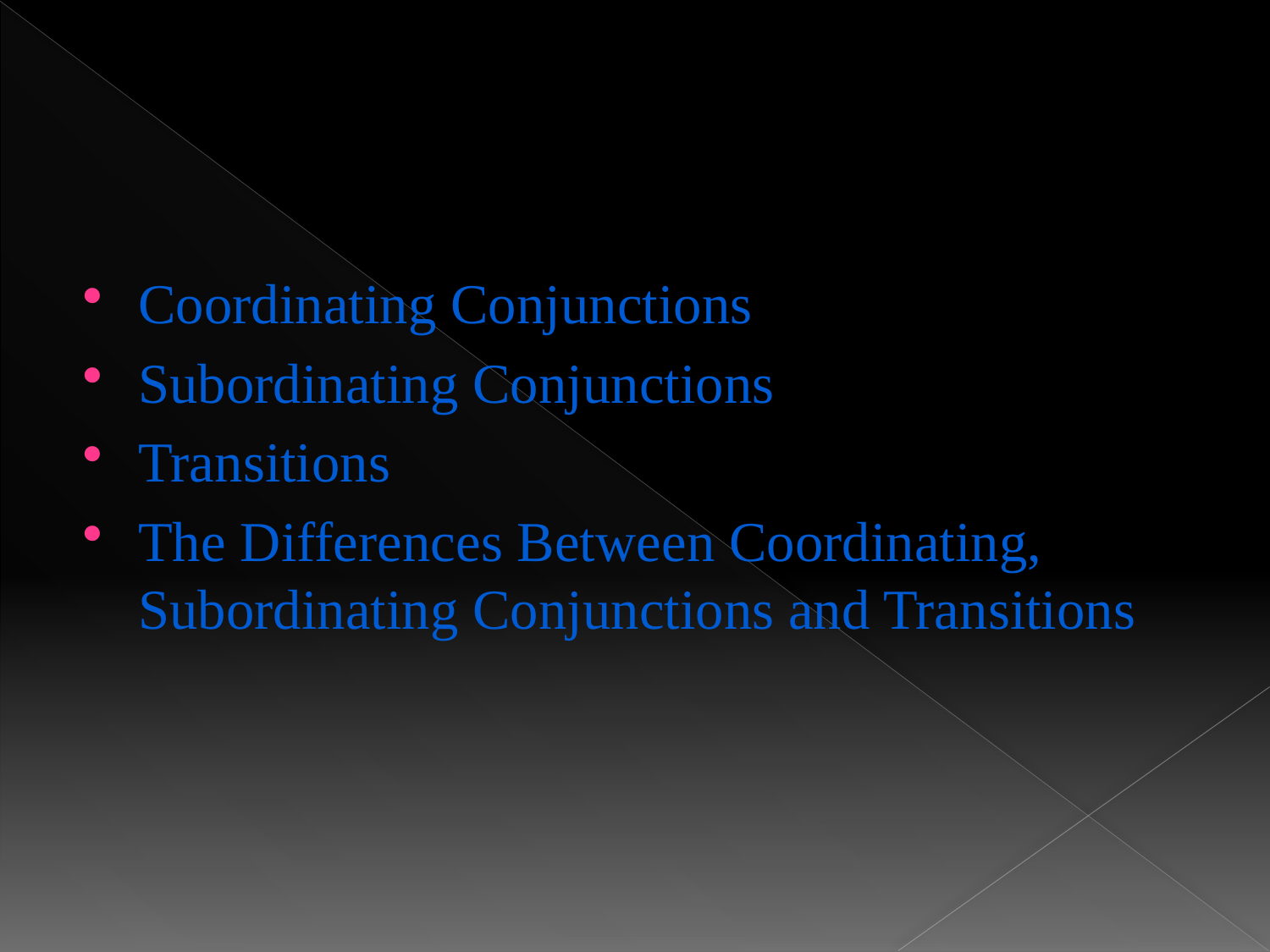

#
Coordinating Conjunctions
Subordinating Conjunctions
Transitions
The Differences Between Coordinating, Subordinating Conjunctions and Transitions